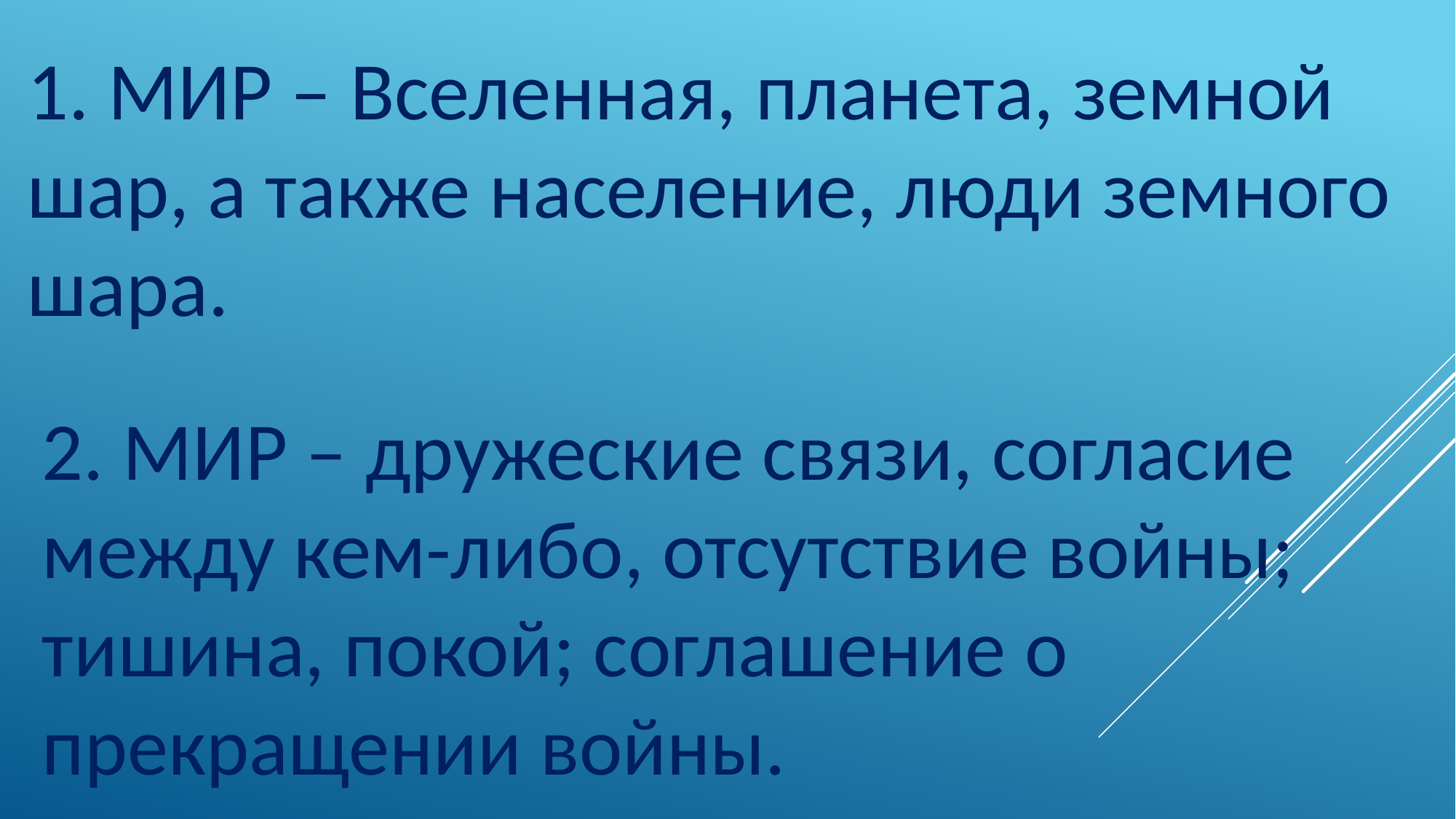

1. МИР – Вселенная, планета, земной шар, а также население, люди земного шара.
2. МИР – дружеские связи, согласие между кем-либо, отсутствие войны; тишина, покой; соглашение о прекращении войны.